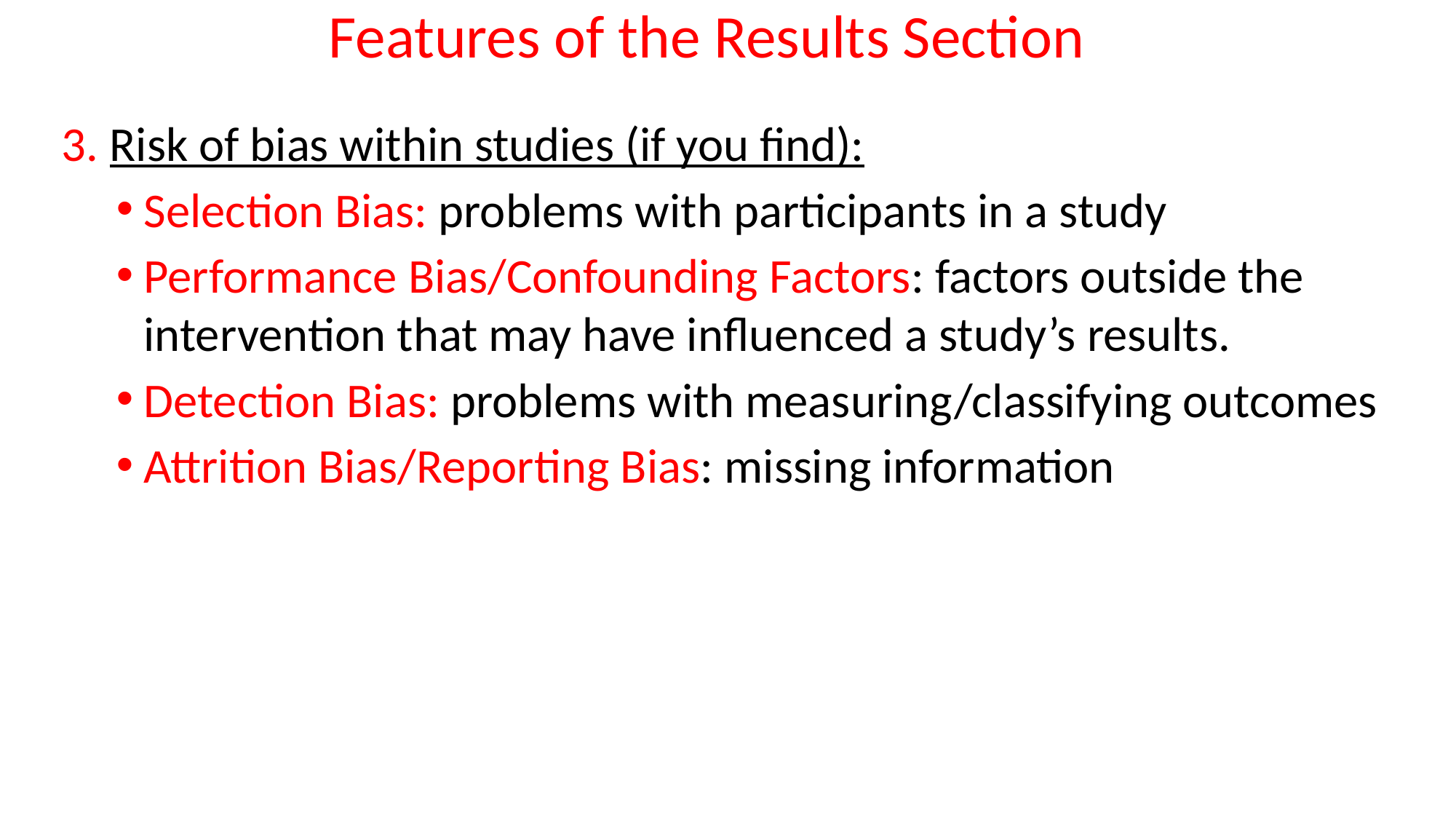

Features of the Results Section
3. Risk of bias within studies (if you find):
Selection Bias: problems with participants in a study
Performance Bias/Confounding Factors: factors outside the intervention that may have influenced a study’s results.
Detection Bias: problems with measuring/classifying outcomes
Attrition Bias/Reporting Bias: missing information